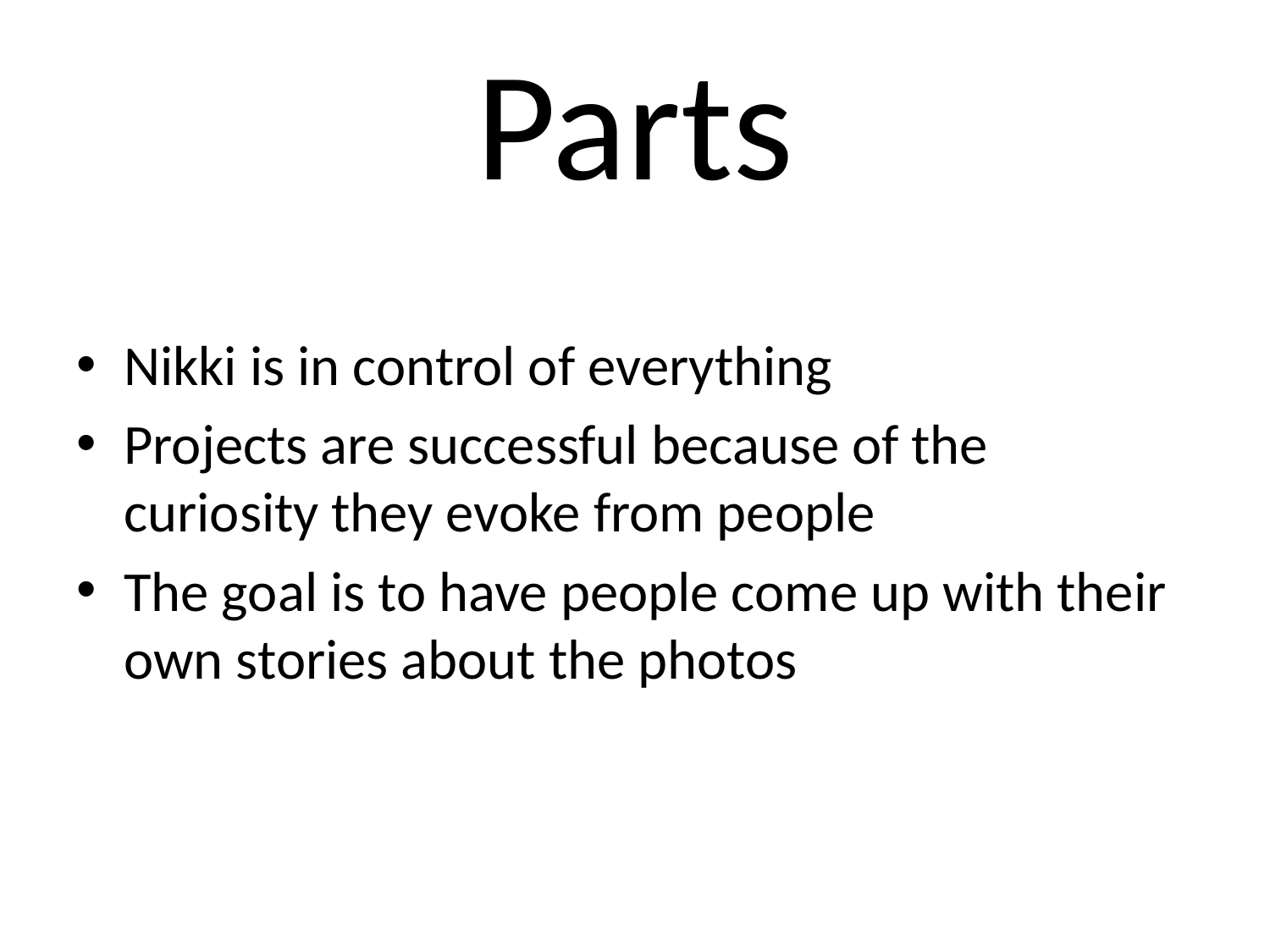

# Parts
Nikki is in control of everything
Projects are successful because of the curiosity they evoke from people
The goal is to have people come up with their own stories about the photos